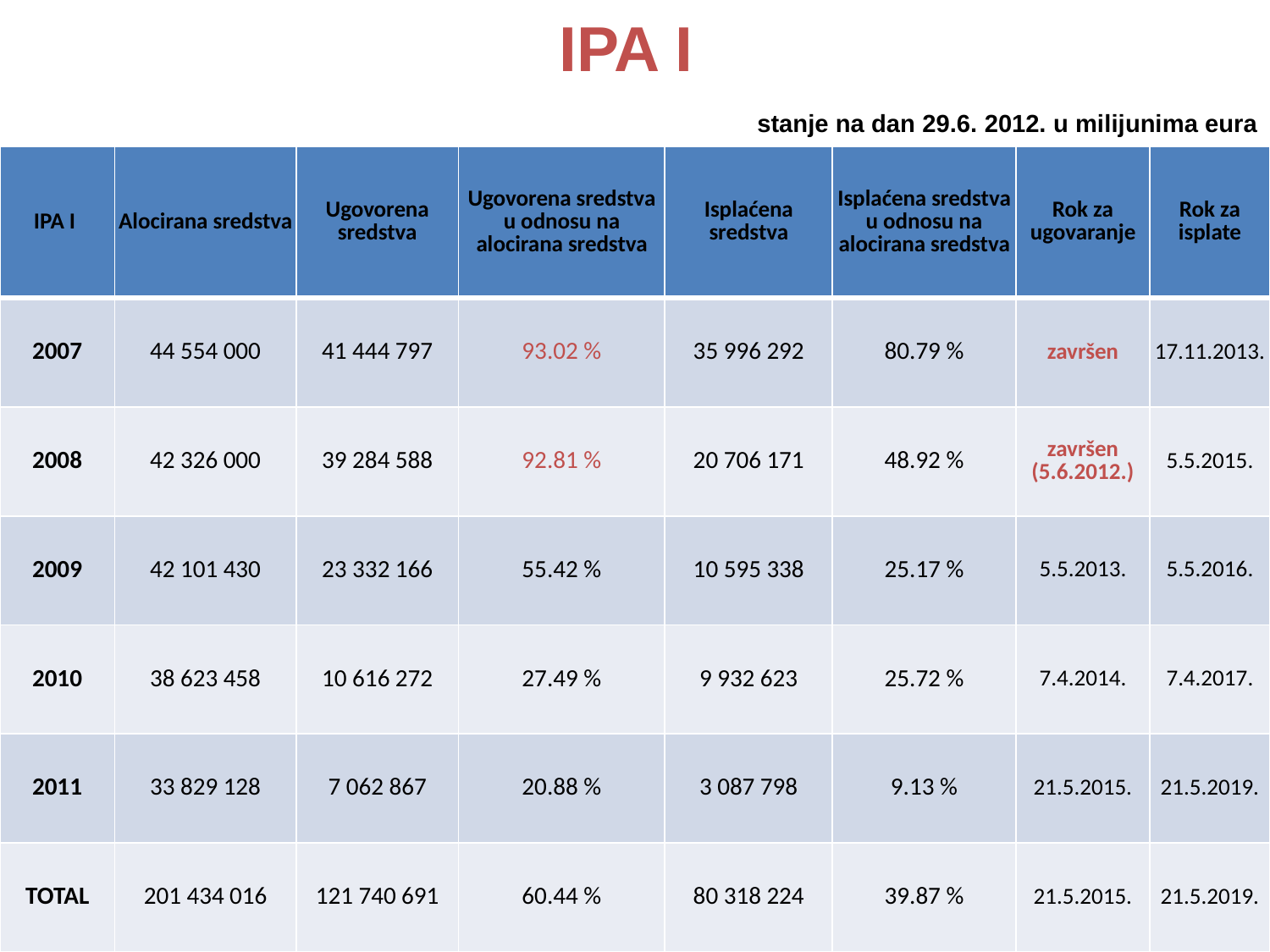

IPA I
stanje na dan 29.6. 2012. u milijunima eura
| IPA I | Alocirana sredstva | Ugovorena sredstva | Ugovorena sredstva u odnosu na alocirana sredstva | Isplaćena sredstva | Isplaćena sredstva u odnosu na alocirana sredstva | Rok za ugovaranje | Rok za isplate |
| --- | --- | --- | --- | --- | --- | --- | --- |
| 2007 | 44 554 000 | 41 444 797 | 93.02 % | 35 996 292 | 80.79 % | završen | 17.11.2013. |
| 2008 | 42 326 000 | 39 284 588 | 92.81 % | 20 706 171 | 48.92 % | završen (5.6.2012.) | 5.5.2015. |
| 2009 | 42 101 430 | 23 332 166 | 55.42 % | 10 595 338 | 25.17 % | 5.5.2013. | 5.5.2016. |
| 2010 | 38 623 458 | 10 616 272 | 27.49 % | 9 932 623 | 25.72 % | 7.4.2014. | 7.4.2017. |
| 2011 | 33 829 128 | 7 062 867 | 20.88 % | 3 087 798 | 9.13 % | 21.5.2015. | 21.5.2019. |
| TOTAL | 201 434 016 | 121 740 691 | 60.44 % | 80 318 224 | 39.87 % | 21.5.2015. | 21.5.2019. |